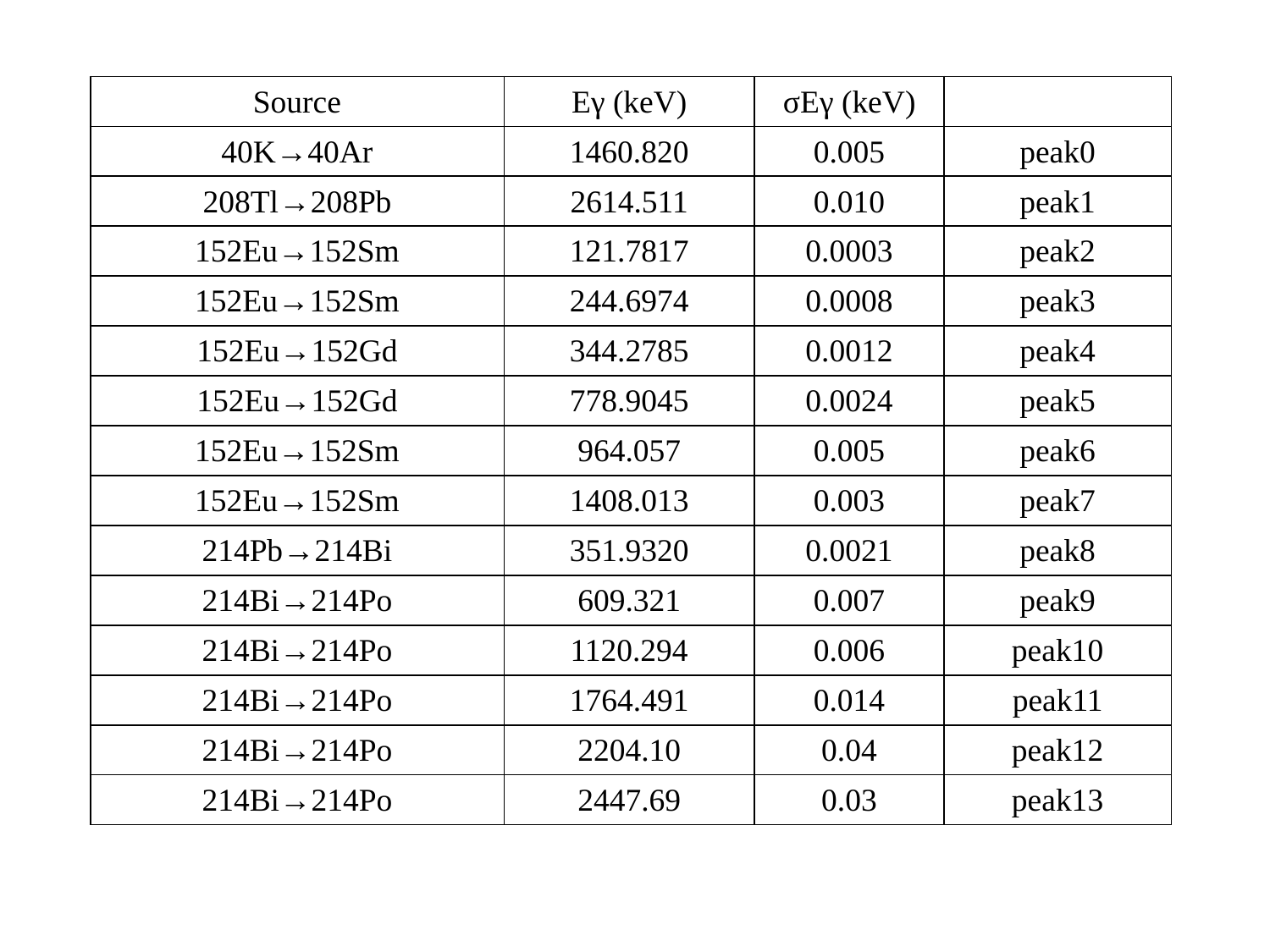

| Source | Eγ (keV) | σEγ (keV) |  |
| --- | --- | --- | --- |
| 40K→40Ar | 1460.820 | 0.005 | peak0 |
| 208Tl→208Pb | 2614.511 | 0.010 | peak1 |
| 152Eu→152Sm | 121.7817 | 0.0003 | peak2 |
| 152Eu→152Sm | 244.6974 | 0.0008 | peak3 |
| 152Eu→152Gd | 344.2785 | 0.0012 | peak4 |
| 152Eu→152Gd | 778.9045 | 0.0024 | peak5 |
| 152Eu→152Sm | 964.057 | 0.005 | peak6 |
| 152Eu→152Sm | 1408.013 | 0.003 | peak7 |
| 214Pb→214Bi | 351.9320 | 0.0021 | peak8 |
| 214Bi→214Po | 609.321 | 0.007 | peak9 |
| 214Bi→214Po | 1120.294 | 0.006 | peak10 |
| 214Bi→214Po | 1764.491 | 0.014 | peak11 |
| 214Bi→214Po | 2204.10 | 0.04 | peak12 |
| 214Bi→214Po | 2447.69 | 0.03 | peak13 |